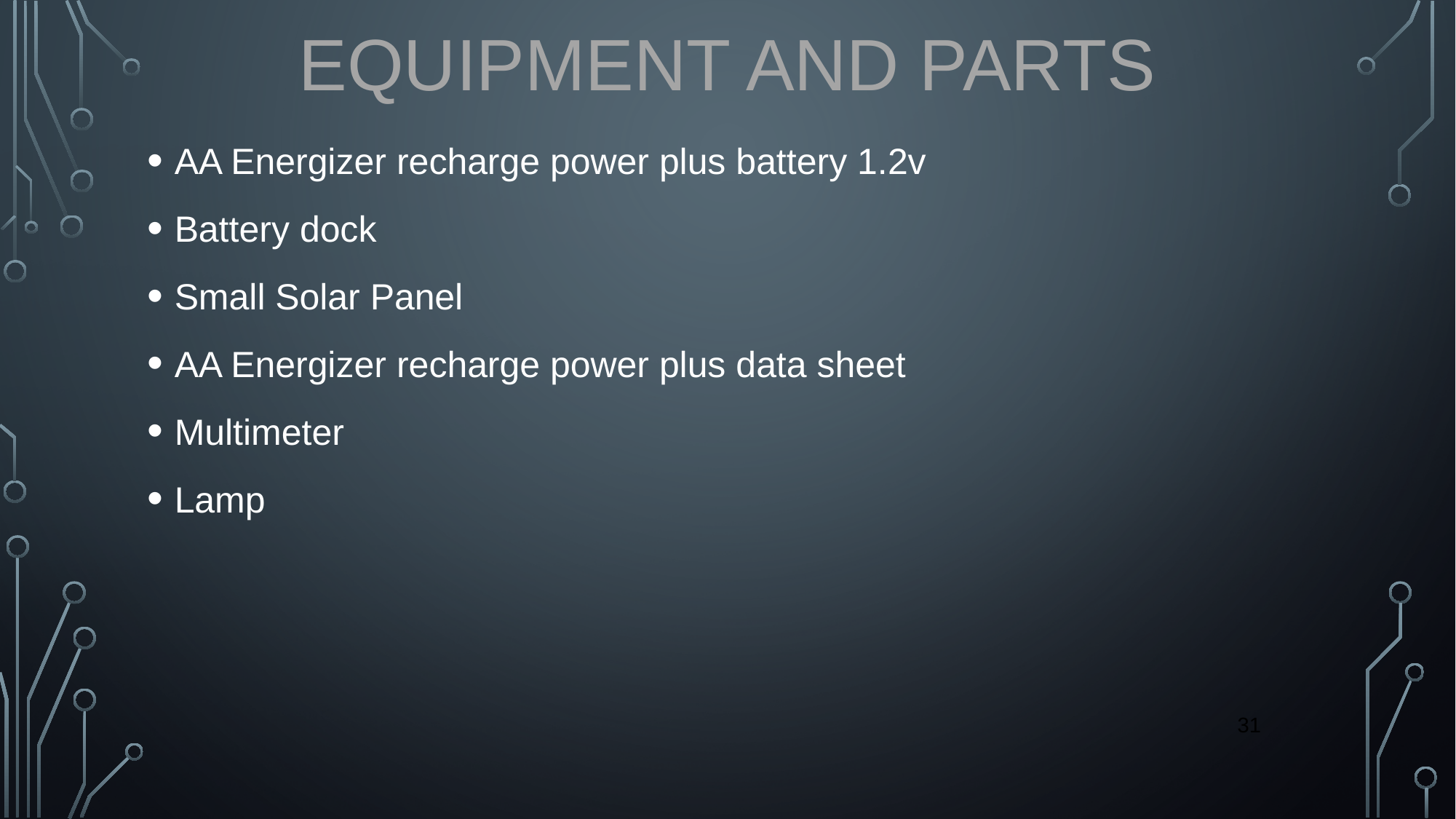

# EQUIPMENT AND PARTS
AA Energizer recharge power plus battery 1.2v
Battery dock
Small Solar Panel
AA Energizer recharge power plus data sheet
Multimeter
Lamp
31